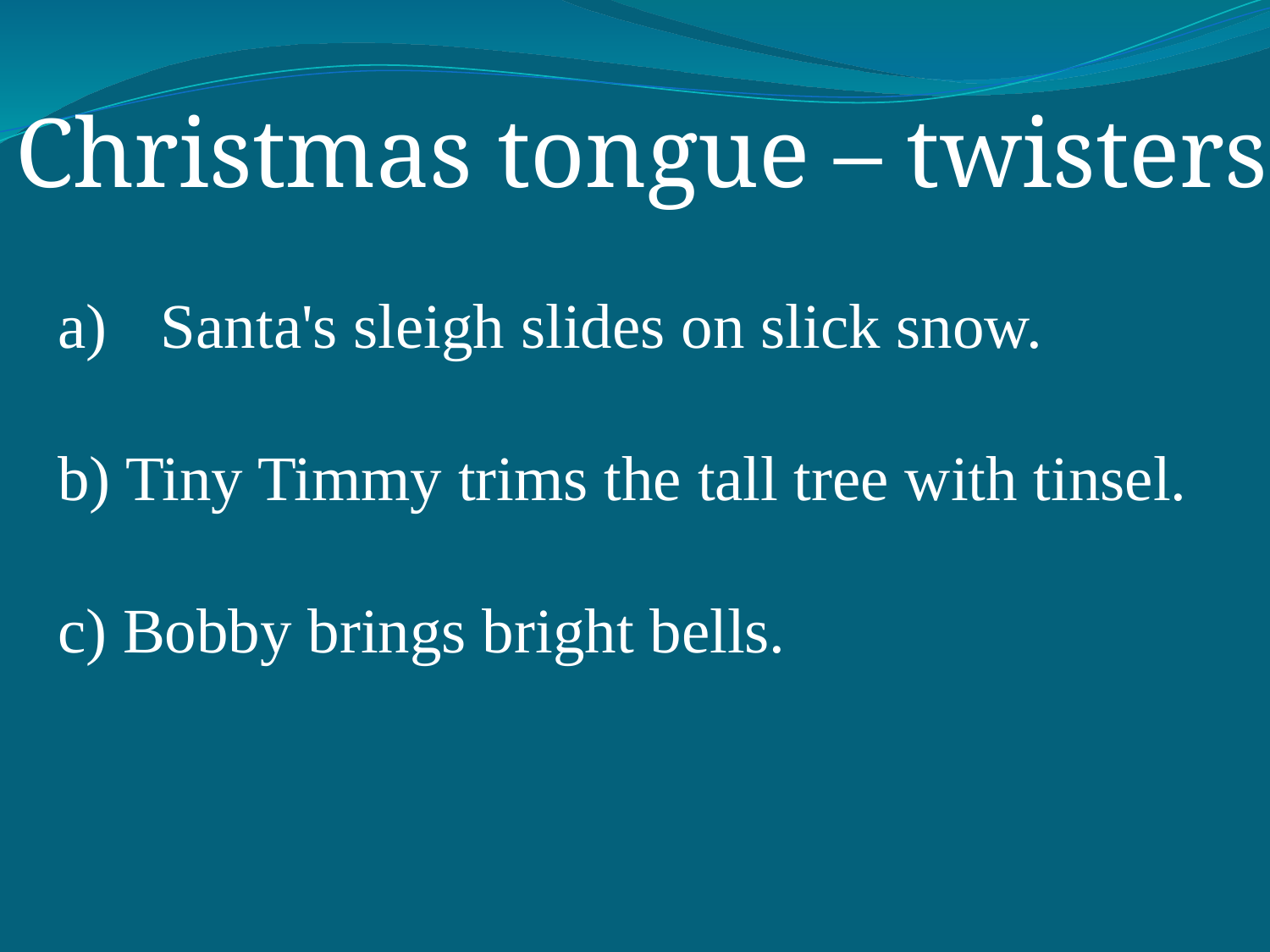

Christmas tongue – twisters

Santa's sleigh slides on slick snow.

b) Tiny Timmy trims the tall tree with tinsel.

c) Bobby brings bright bells.